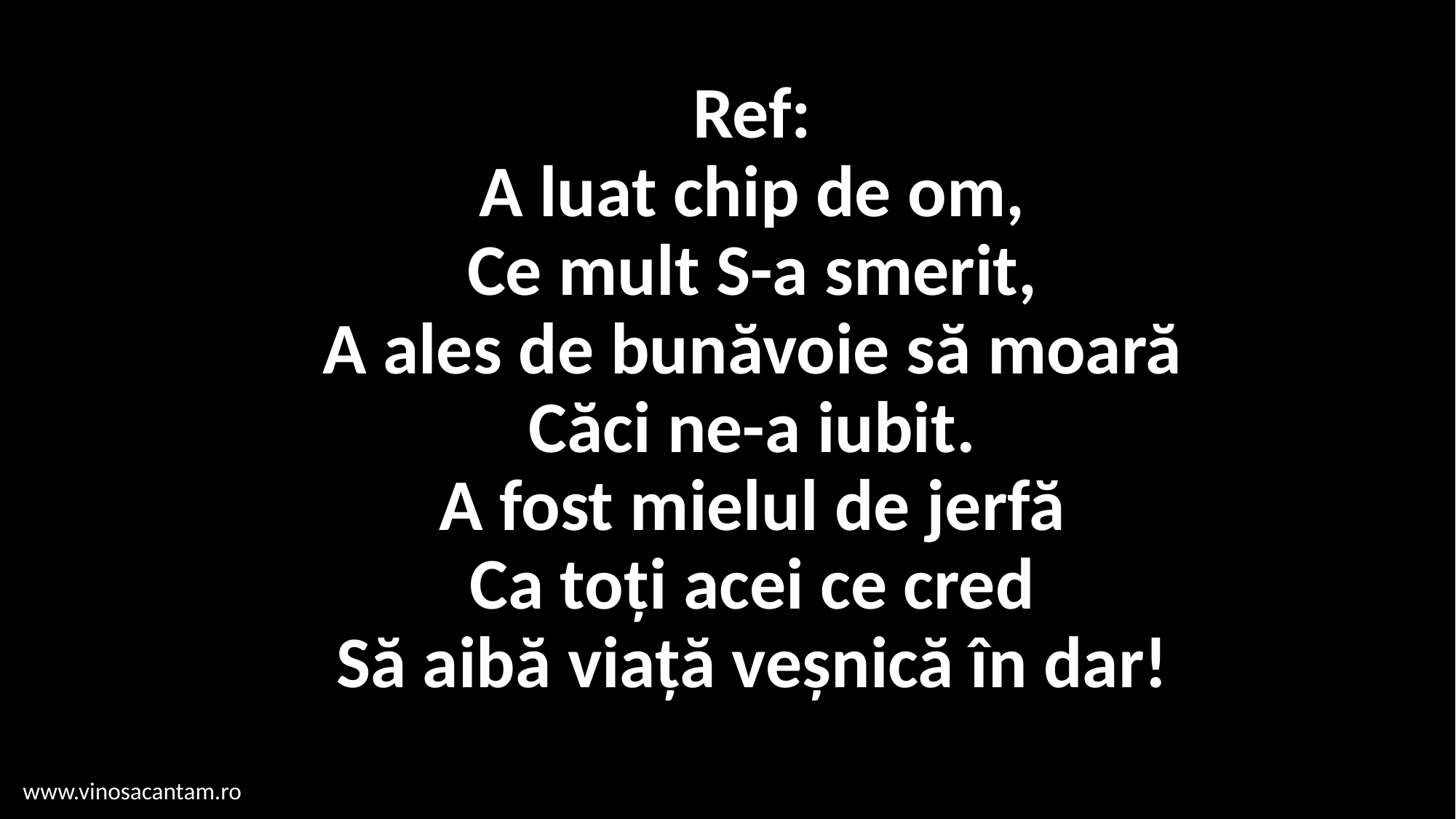

# Ref: A luat chip de om, Ce mult S-a smerit, A ales de bunăvoie să moară Căci ne-a iubit. A fost mielul de jerfă Ca toți acei ce cred Să aibă viață veșnică în dar!
www.vinosacantam.ro